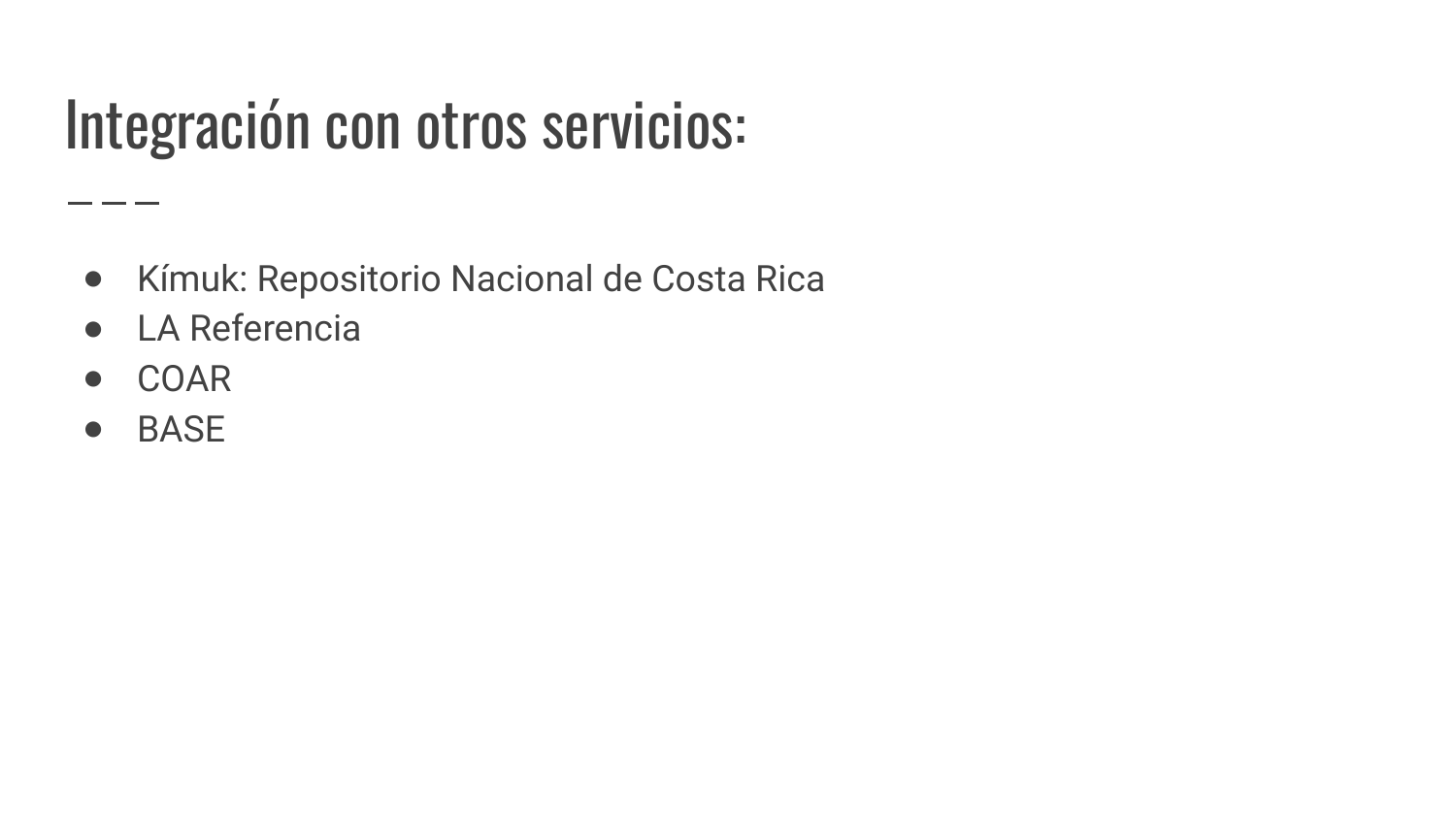

# Integración con otros servicios:
Kímuk: Repositorio Nacional de Costa Rica
LA Referencia
COAR
BASE